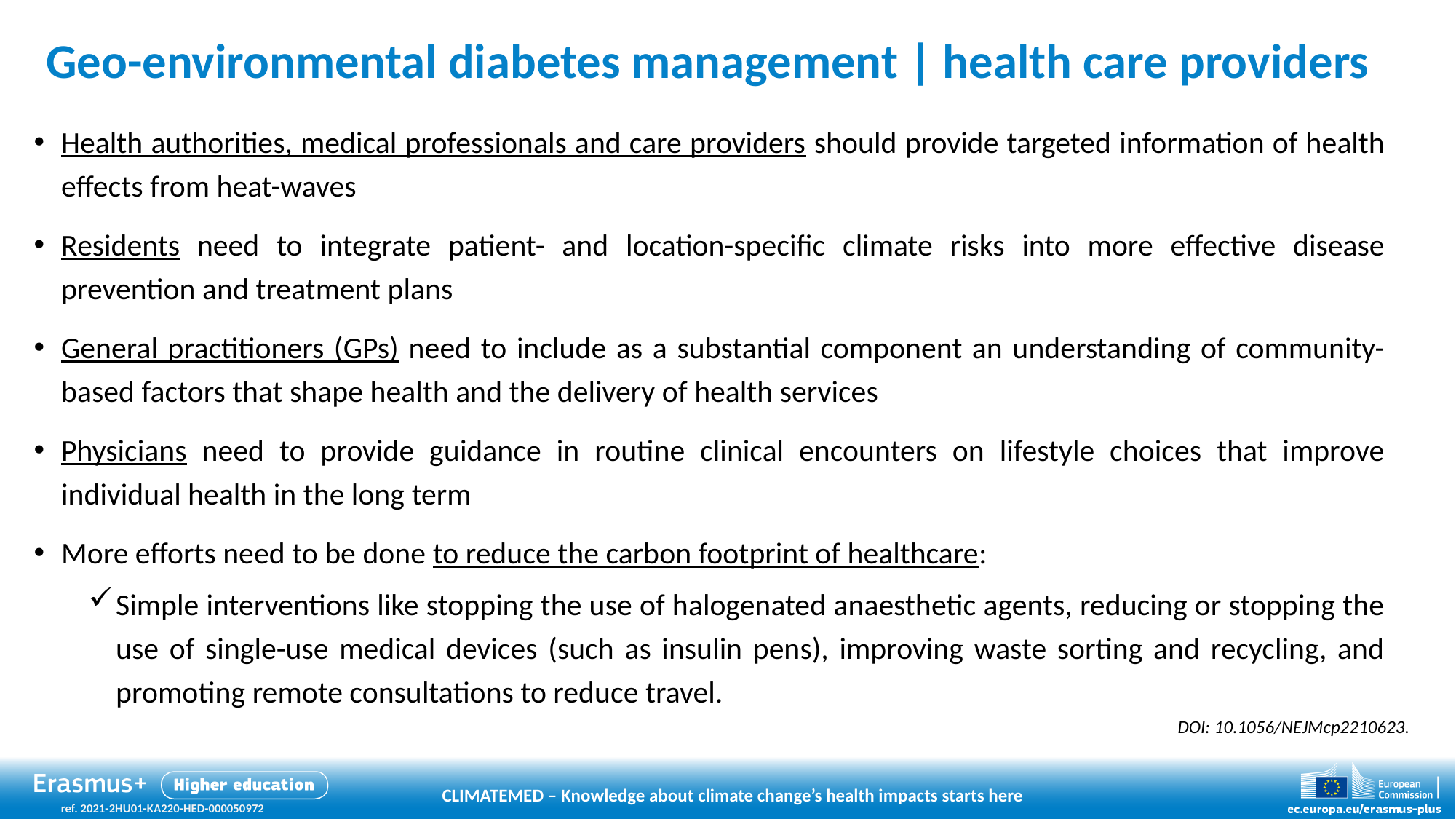

# Geo-environmental diabetes management | health care providers

Health authorities, medical professionals and care providers should provide targeted information of health effects from heat-waves
Residents need to integrate patient- and location-specific climate risks into more effective disease prevention and treatment plans
General practitioners (GPs) need to include as a substantial component an understanding of community-based factors that shape health and the delivery of health services
Physicians need to provide guidance in routine clinical encounters on lifestyle choices that improve individual health in the long term
More efforts need to be done to reduce the carbon footprint of healthcare:
Simple interventions like stopping the use of halogenated anaesthetic agents, reducing or stopping the use of single-use medical devices (such as insulin pens), improving waste sorting and recycling, and promoting remote consultations to reduce travel.
doi: 10.1056/NEJMcp2210623.